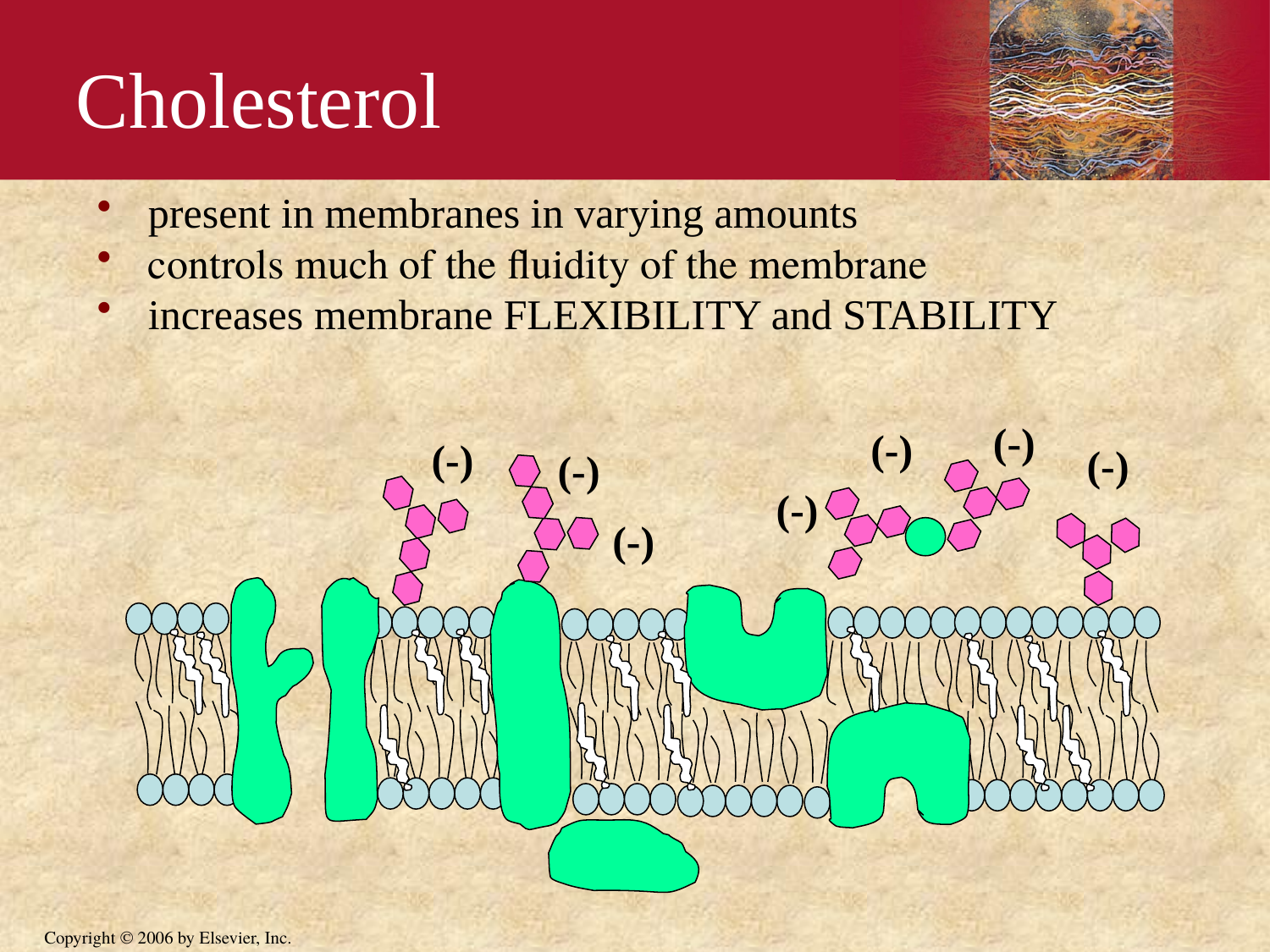

Cholesterol
  present in membranes in varying amounts
  controls much of the fluidity of the membrane
  increases membrane FLEXIBILITY and STABILITY
(-)
(-)
(-)
(-)
(-)

(-)

(-)